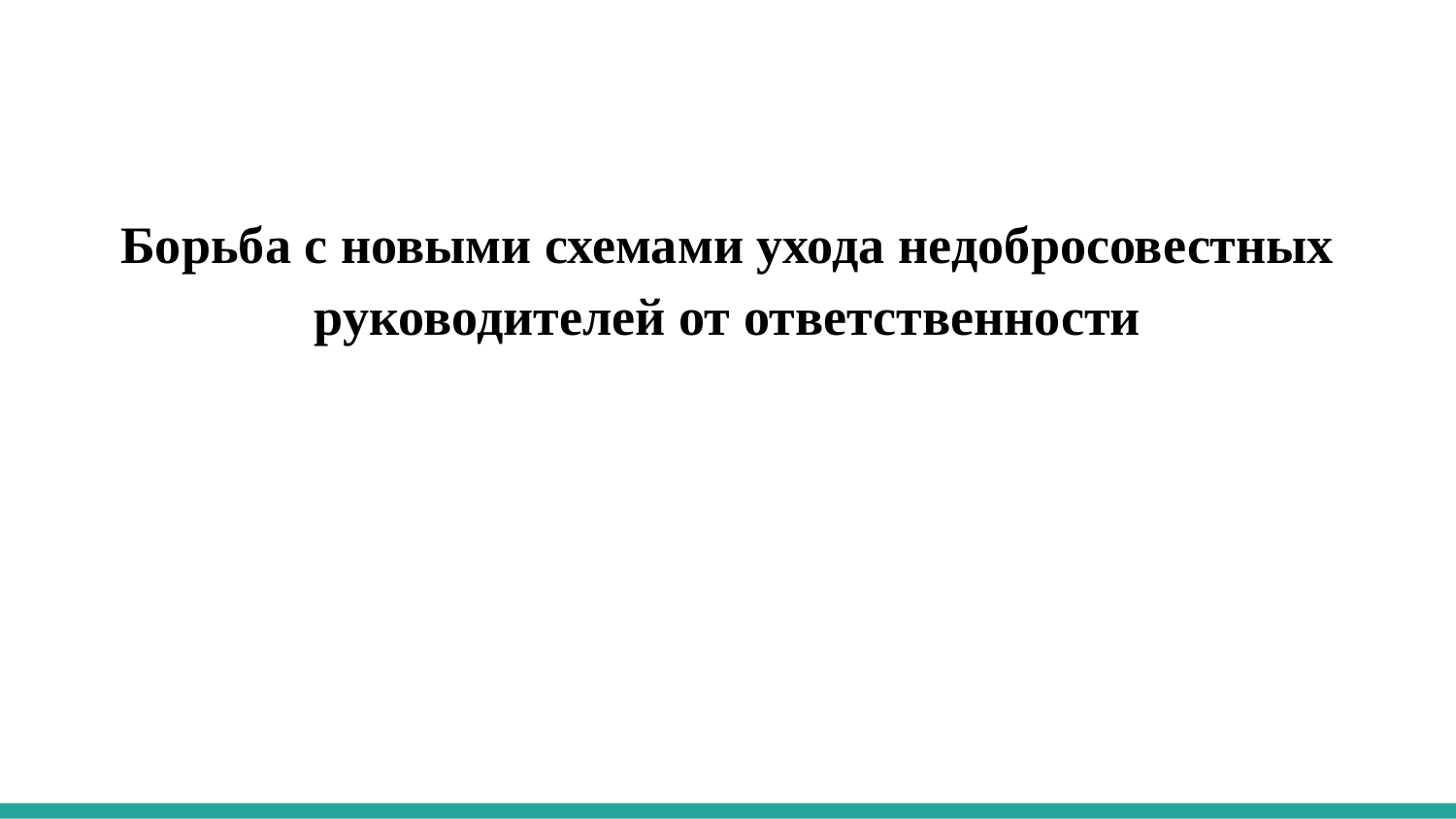

Борьба с новыми схемами ухода недобросовестных руководителей от ответственности